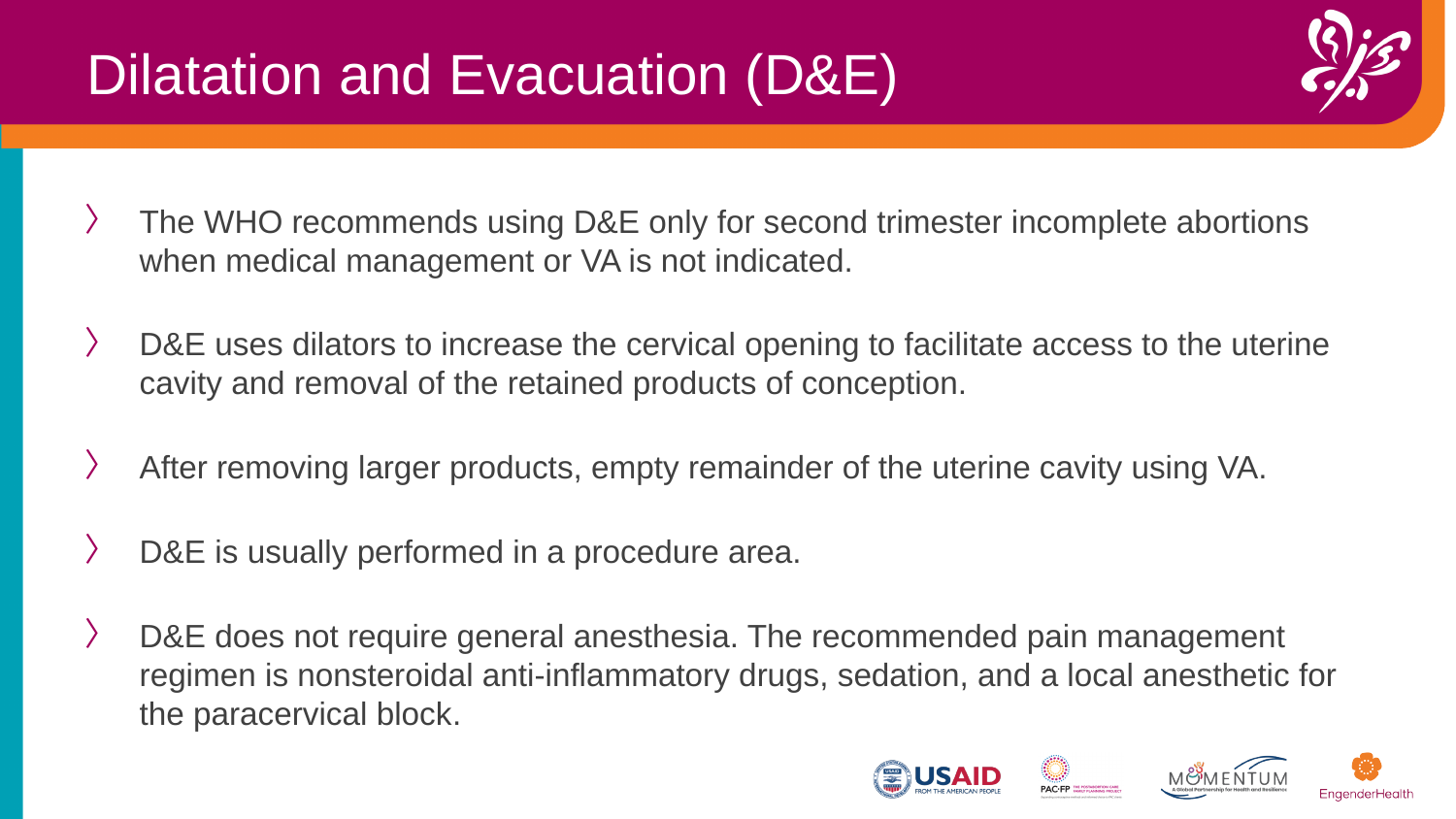

Dilatation and Evacuation (D&E)
The WHO recommends using D&E only for second trimester incomplete abortions when medical management or VA is not indicated.​
D&E uses dilators to increase the cervical opening to facilitate access to the uterine cavity and removal of the retained products of conception. ​
After removing larger products, empty remainder of the uterine cavity using VA.​
D&E is usually performed in a procedure area.
D&E does not require general anesthesia. The recommended pain management regimen is nonsteroidal anti-inflammatory drugs, sedation, and a local anesthetic for the paracervical block​.